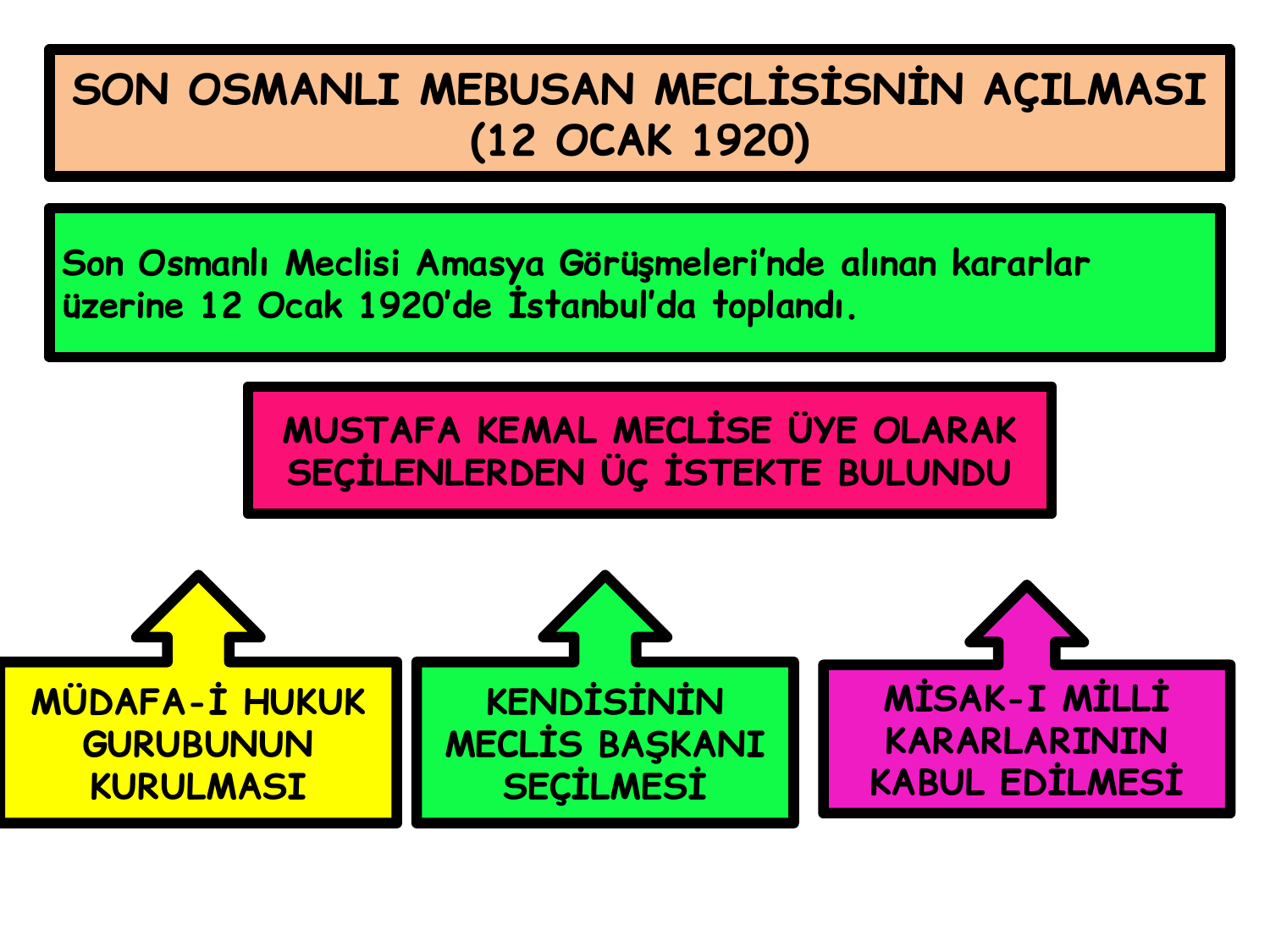

SON OSMANLI MEBUSAN MECLİSİSNİN AÇILMASI (12 OCAK 1920)
Son Osmanlı Meclisi Amasya Görüşmeleri’nde alınan kararlar üzerine 12 Ocak 1920’de İstanbul’da toplandı.
MUSTAFA KEMAL MECLİSE ÜYE OLARAK SEÇİLENLERDEN ÜÇ İSTEKTE BULUNDU
MÜDAFA-İ HUKUK GURUBUNUN KURULMASI
KENDİSİNİN MECLİS BAŞKANI SEÇİLMESİ
MİSAK-I MİLLİ KARARLARININ KABUL EDİLMESİ